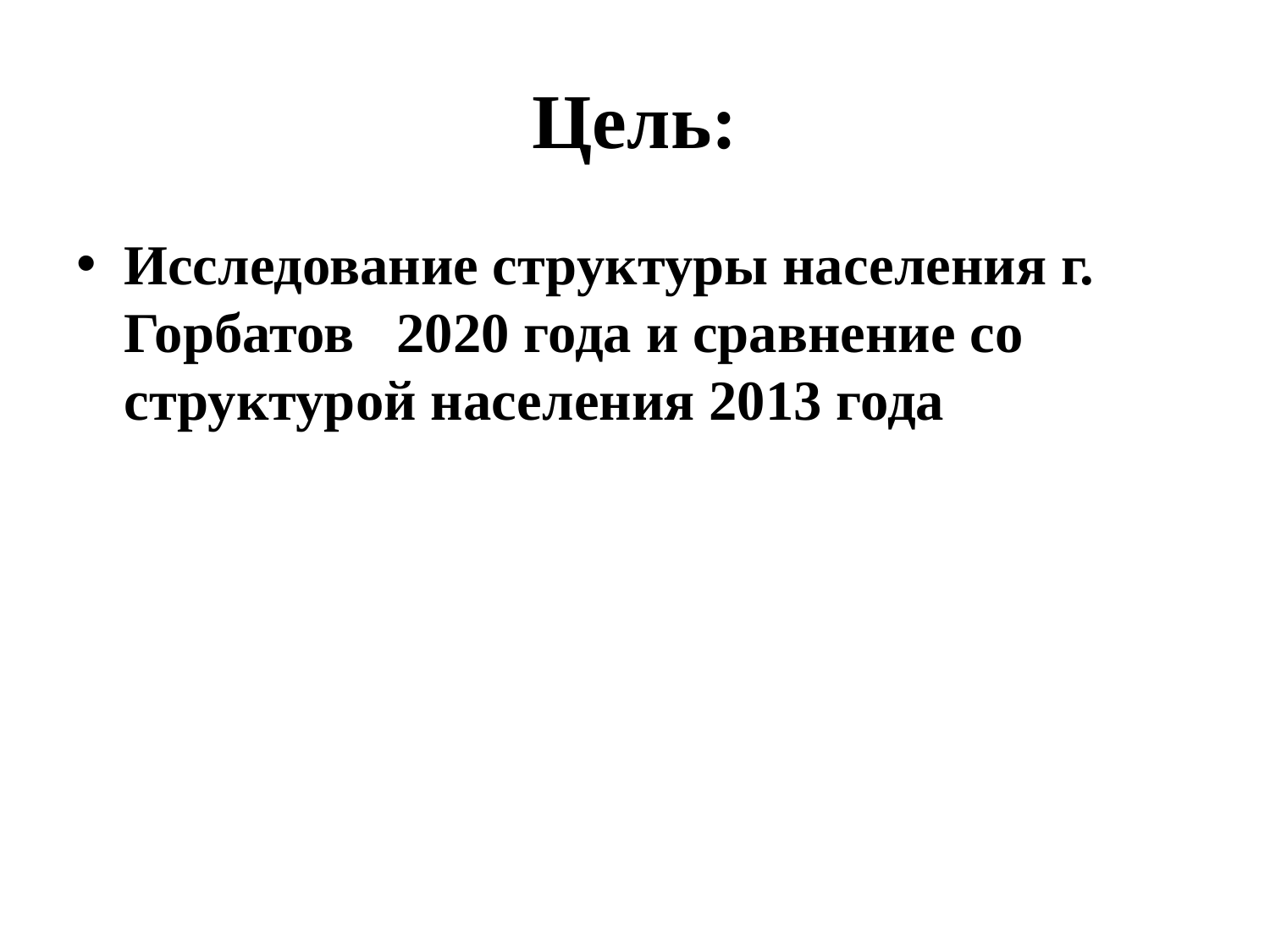

# Цель:
Исследование структуры населения г. Горбатов   2020 года и сравнение со структурой населения 2013 года